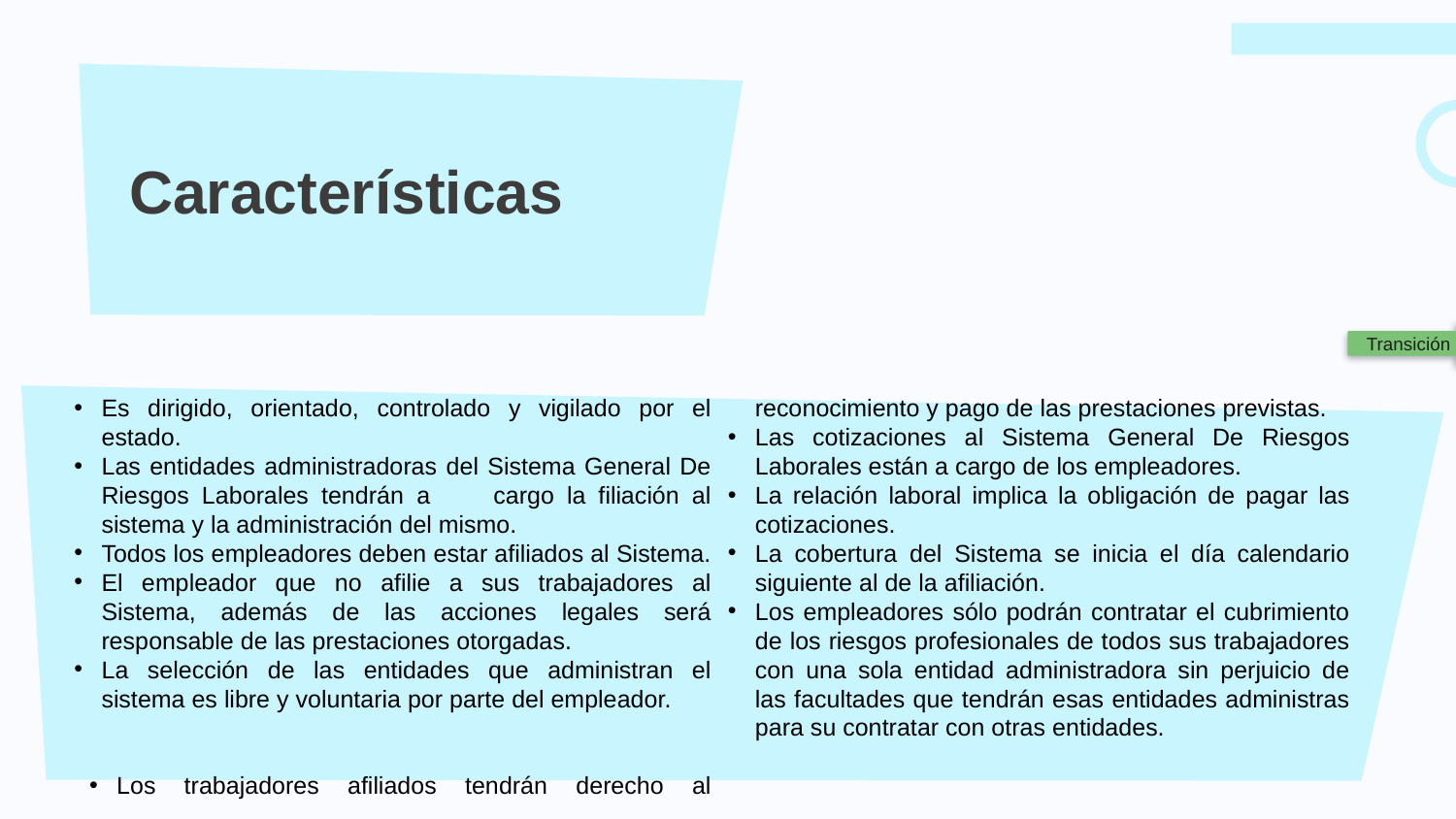

# Características
Transición

Es dirigido, orientado, controlado y vigilado por el estado.
Las entidades administradoras del Sistema General De Riesgos Laborales tendrán a     cargo la filiación al sistema y la administración del mismo.
Todos los empleadores deben estar afiliados al Sistema.
El empleador que no afilie a sus trabajadores al Sistema, además de las acciones legales será responsable de las prestaciones otorgadas.
La selección de las entidades que administran el sistema es libre y voluntaria por parte del empleador.

Los trabajadores afiliados tendrán derecho al reconocimiento y pago de las prestaciones previstas.
Las cotizaciones al Sistema General De Riesgos Laborales están a cargo de los empleadores.
La relación laboral implica la obligación de pagar las cotizaciones.
La cobertura del Sistema se inicia el día calendario siguiente al de la afiliación.
Los empleadores sólo podrán contratar el cubrimiento de los riesgos profesionales de todos sus trabajadores con una sola entidad administradora sin perjuicio de las facultades que tendrán esas entidades administras para su contratar con otras entidades.